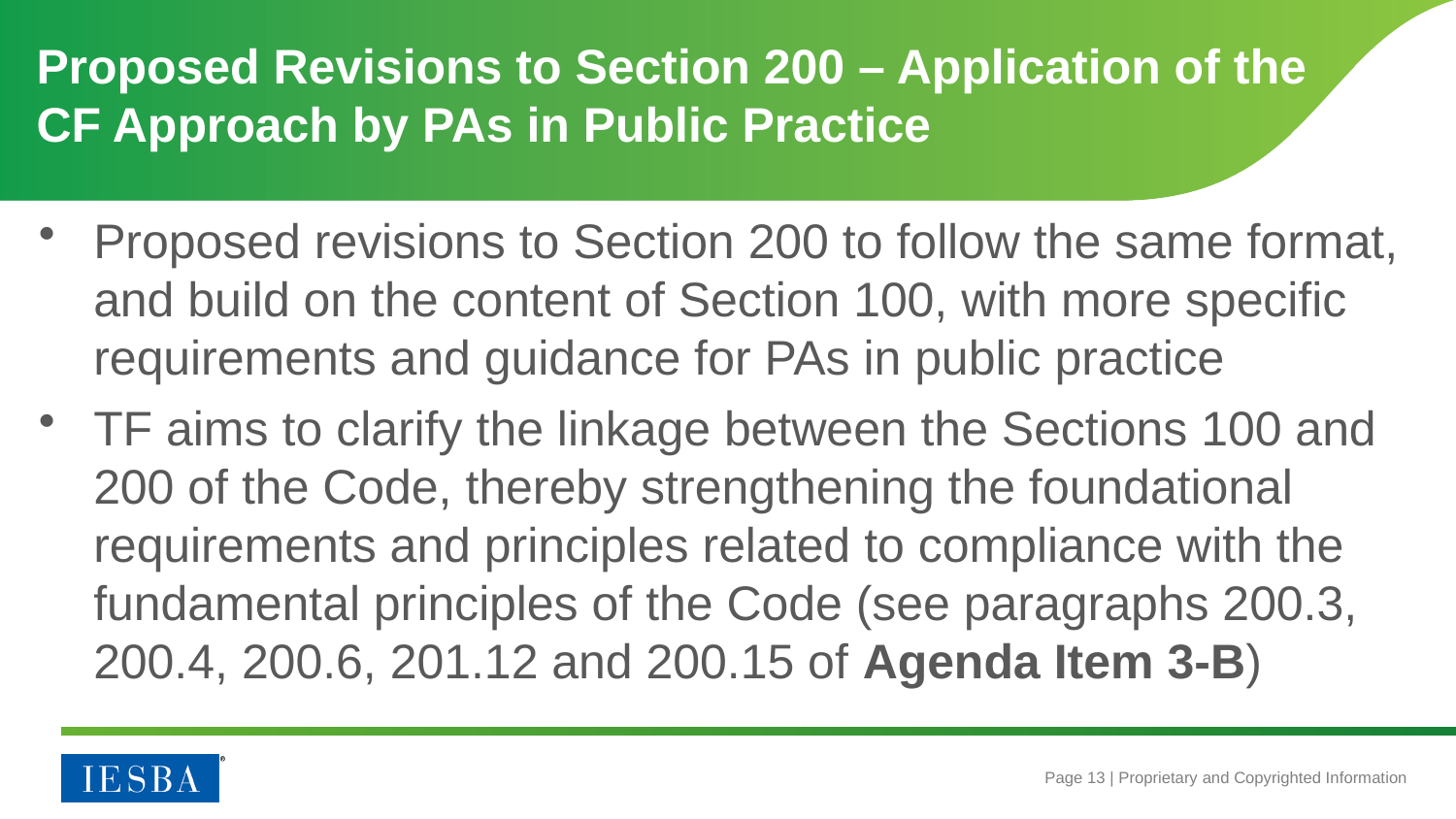

# Proposed Revisions to Section 200 – Application of the CF Approach by PAs in Public Practice
Proposed revisions to Section 200 to follow the same format, and build on the content of Section 100, with more specific requirements and guidance for PAs in public practice
TF aims to clarify the linkage between the Sections 100 and 200 of the Code, thereby strengthening the foundational requirements and principles related to compliance with the fundamental principles of the Code (see paragraphs 200.3, 200.4, 200.6, 201.12 and 200.15 of Agenda Item 3-B)